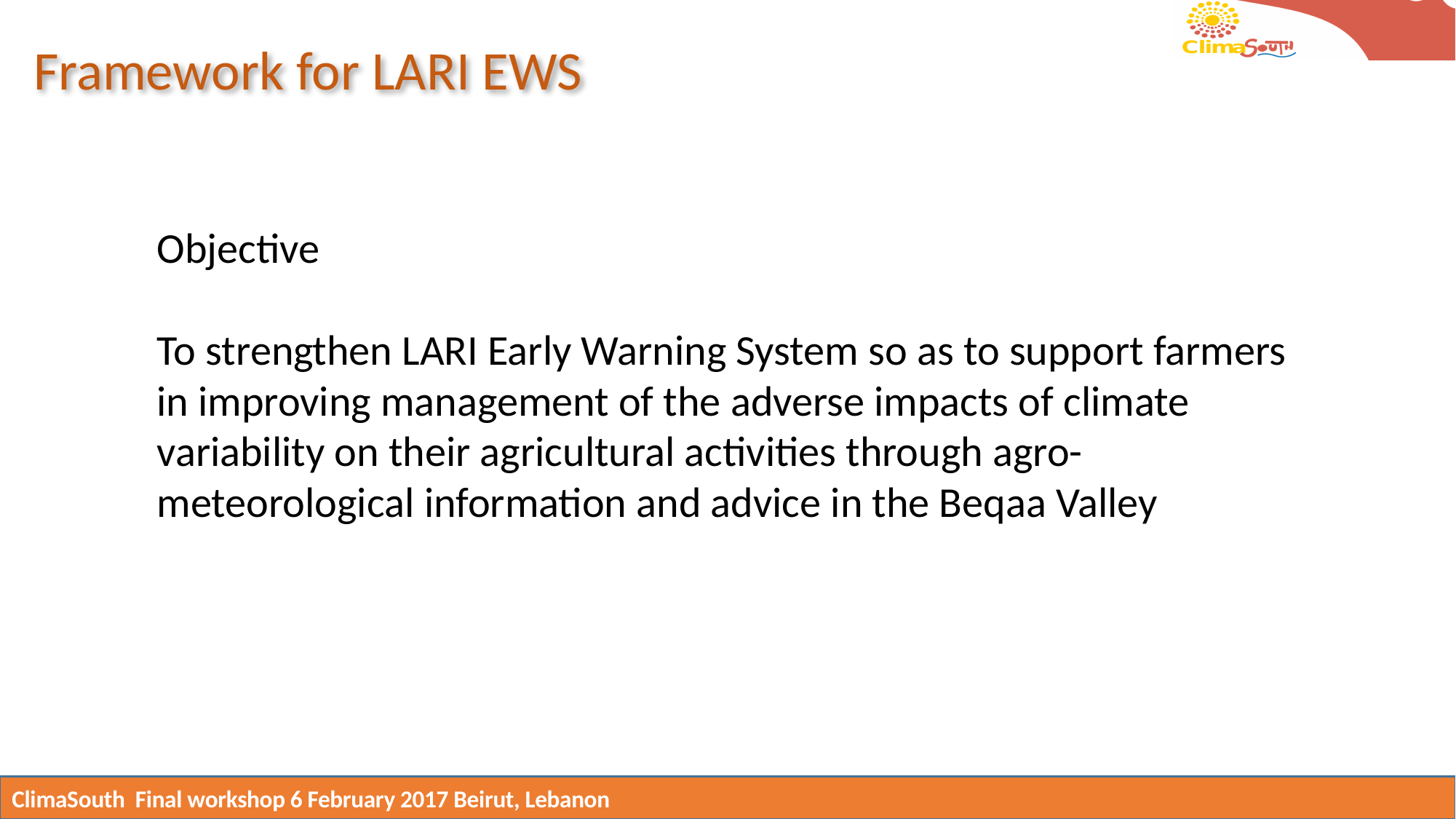

Framework for LARI EWS

Objective

To strengthen LARI Early Warning System so as to support farmers in improving management of the adverse impacts of climate variability on their agricultural activities through agro-meteorological information and advice in the Beqaa Valley

ClimaSouth  Final workshop 6 February 2017 Beirut, Lebanon